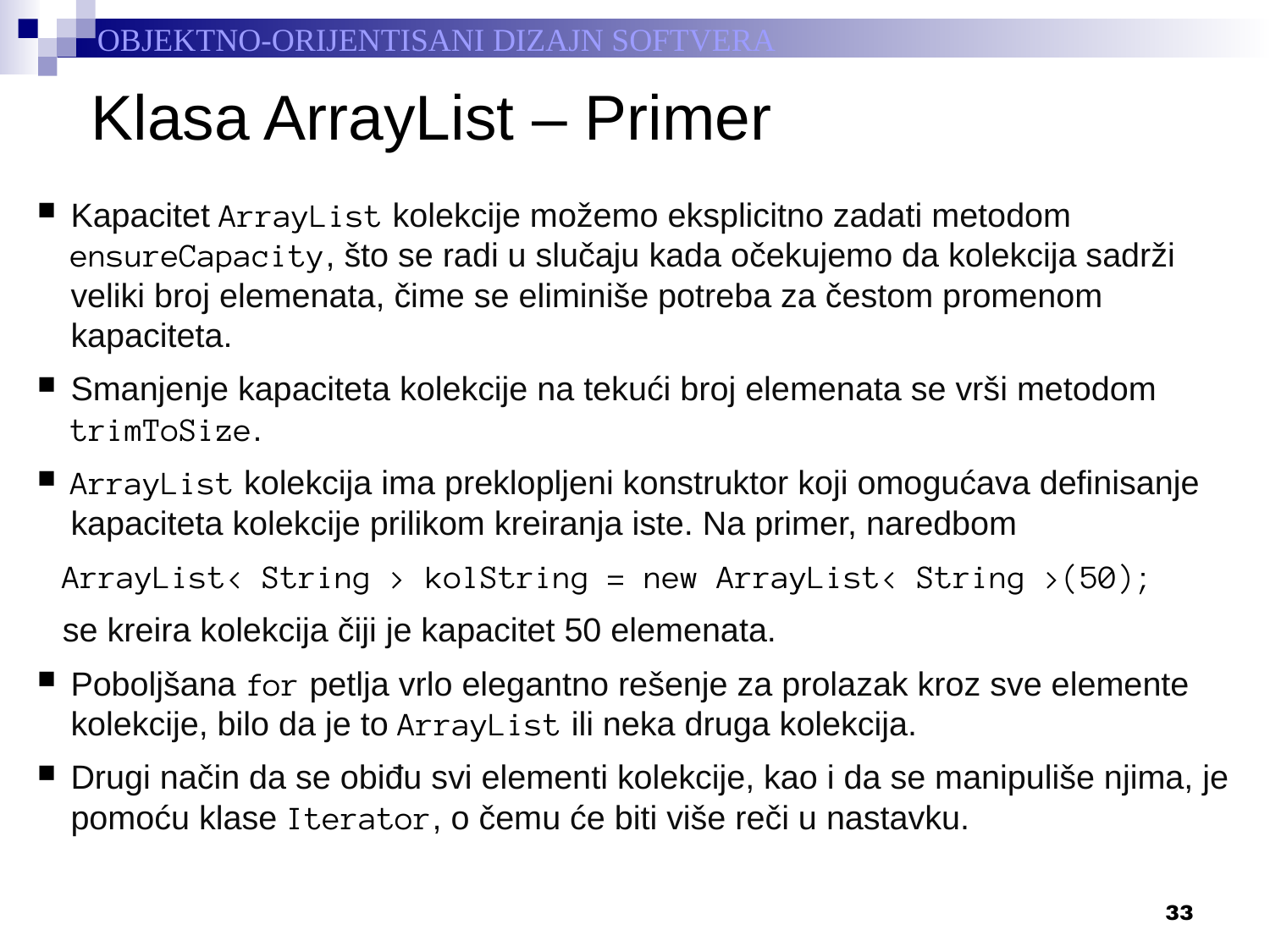

# Klasa ArrayList – Primer
Kapacitet ArrayList kolekcije možemo eksplicitno zadati metodom ensureCapacity, što se radi u slučaju kada očekujemo da kolekcija sadrži veliki broj elemenata, čime se eliminiše potreba za čestom promenom kapaciteta.
Smanjenje kapaciteta kolekcije na tekući broj elemenata se vrši metodom trimToSize.
ArrayList kolekcija ima preklopljeni konstruktor koji omogućava definisanje kapaciteta kolekcije prilikom kreiranja iste. Na primer, naredbom
	ArrayList< String > kolString = new ArrayList< String >(50);
	se kreira kolekcija čiji je kapacitet 50 elemenata.
Poboljšana for petlja vrlo elegantno rešenje za prolazak kroz sve elemente kolekcije, bilo da je to ArrayList ili neka druga kolekcija.
Drugi način da se obiđu svi elementi kolekcije, kao i da se manipuliše njima, je pomoću klase Iterator, o čemu će biti više reči u nastavku.
33